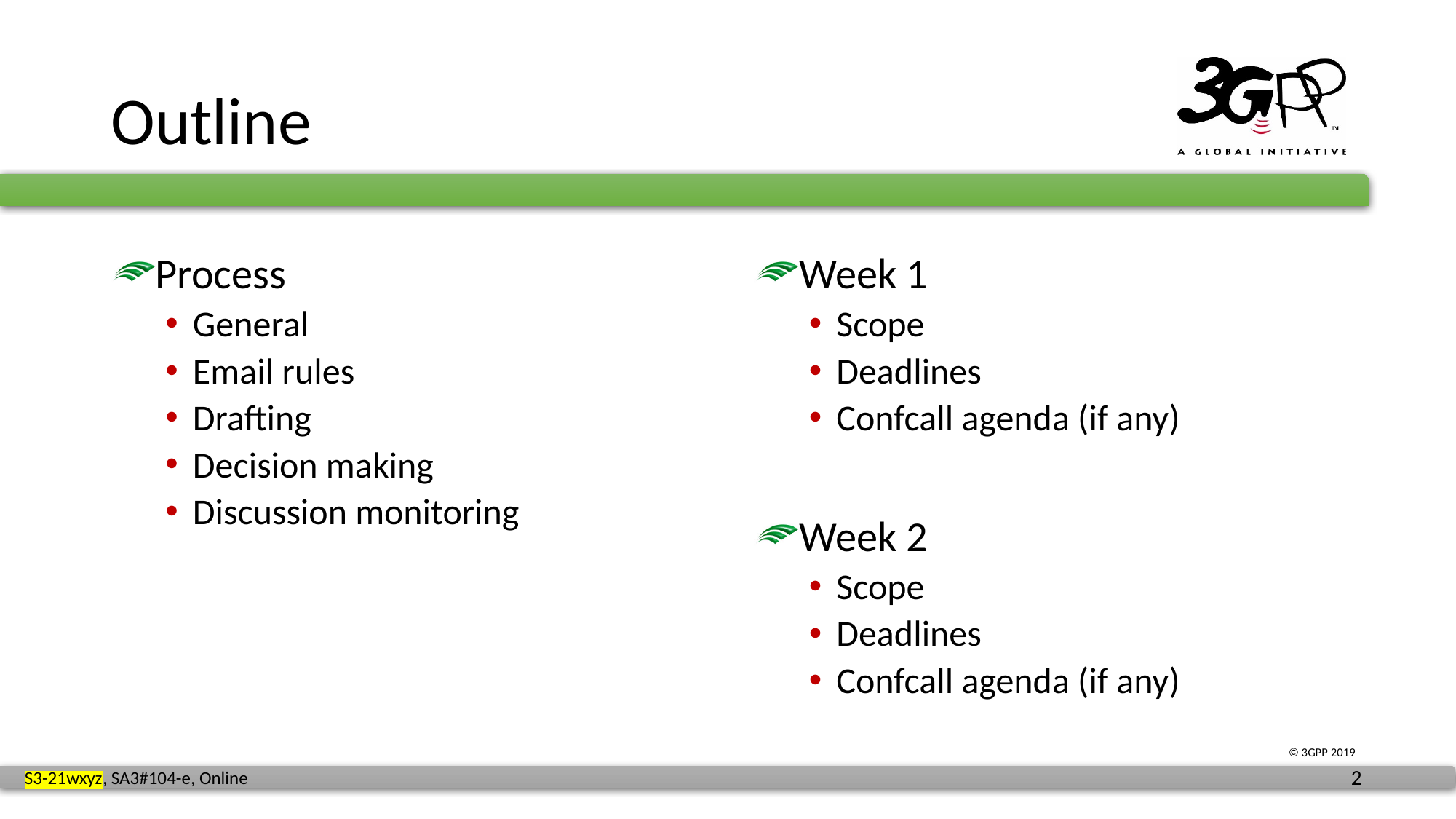

# Outline

Process
General
Email rules
Drafting
Decision making
Discussion monitoring

Week 1
Scope
Deadlines
Confcall agenda (if any)

Week 2
Scope
Deadlines
Confcall agenda (if any)